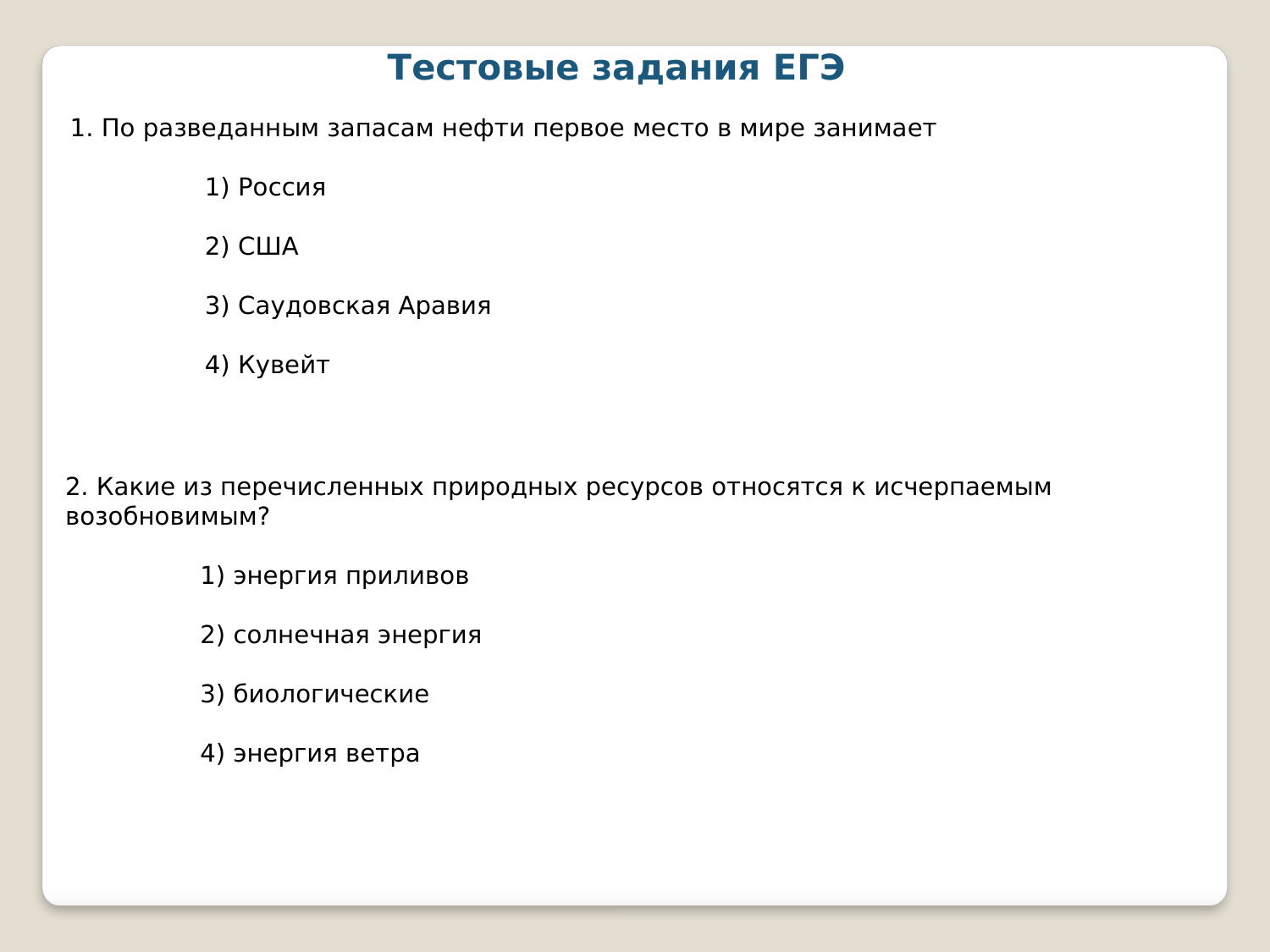

Тестовые задания ЕГЭ
1. По разведанным запасам нефти первое место в мире занимает

  	 1) Россия

  	 2) США

  	 3) Саудовская Аравия

  	 4) Кувейт
2. Какие из перечисленных природных ресурсов относятся к исчерпаемым возобновимым?

  	 1) энергия приливов

  	 2) солнечная энергия

  	 3) биологические

  	 4) энергия ветра